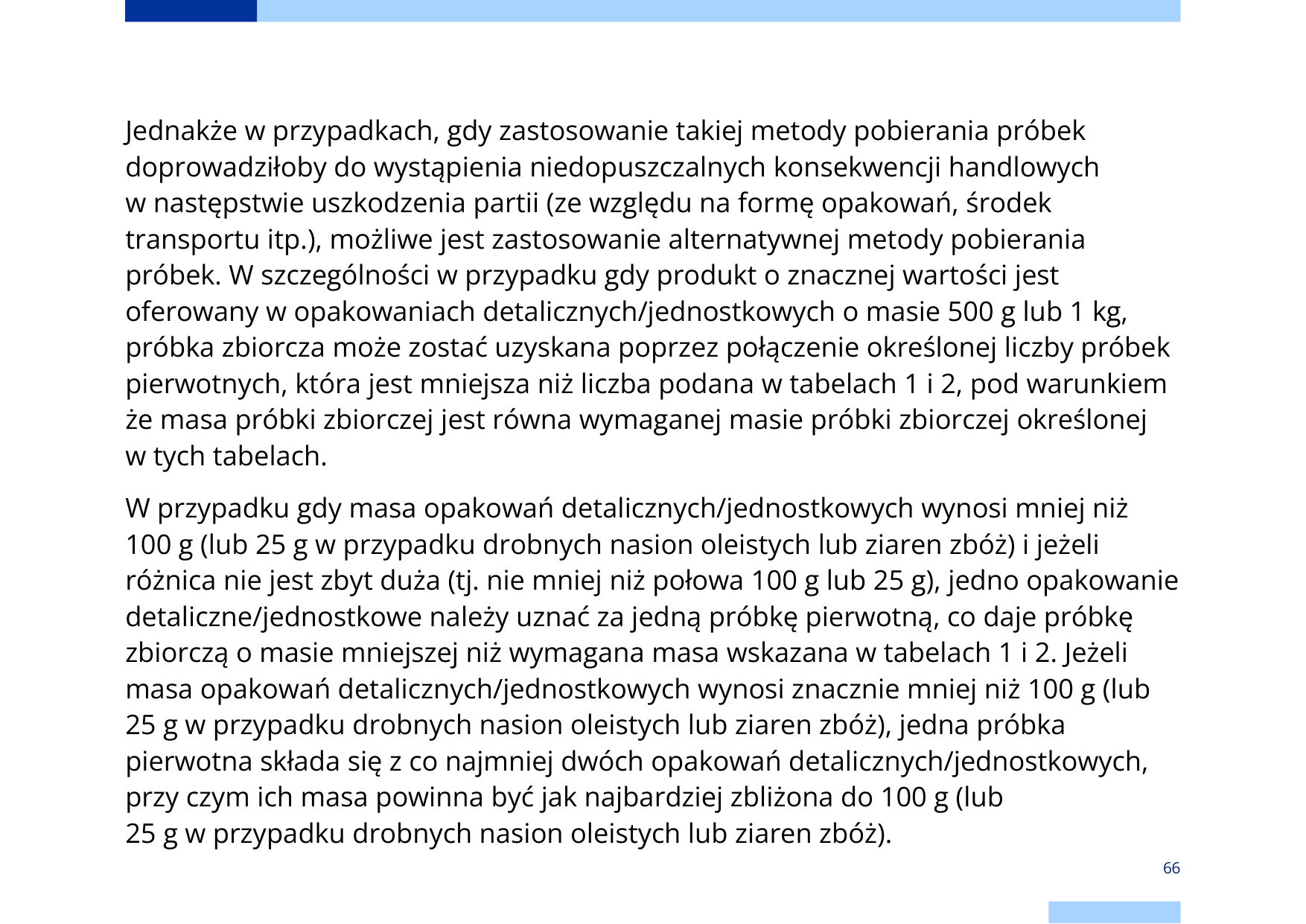

#
Jednakże w przypadkach, gdy zastosowanie takiej metody pobierania próbek doprowadziłoby do wystąpienia niedopuszczalnych konsekwencji handlowych w następstwie uszkodzenia partii (ze względu na formę opakowań, środek transportu itp.), możliwe jest zastosowanie alternatywnej metody pobierania próbek. W szczególności w przypadku gdy produkt o znacznej wartości jest oferowany w opakowaniach detalicznych/jednostkowych o masie 500 g lub 1 kg, próbka zbiorcza może zostać uzyskana poprzez połączenie określonej liczby próbek pierwotnych, która jest mniejsza niż liczba podana w tabelach 1 i 2, pod warunkiem że masa próbki zbiorczej jest równa wymaganej masie próbki zbiorczej określonej w tych tabelach.
W przypadku gdy masa opakowań detalicznych/jednostkowych wynosi mniej niż 100 g (lub 25 g w przypadku drobnych nasion oleistych lub ziaren zbóż) i jeżeli różnica nie jest zbyt duża (tj. nie mniej niż połowa 100 g lub 25 g), jedno opakowanie detaliczne/jednostkowe należy uznać za jedną próbkę pierwotną, co daje próbkę zbiorczą o masie mniejszej niż wymagana masa wskazana w tabelach 1 i 2. Jeżeli masa opakowań detalicznych/jednostkowych wynosi znacznie mniej niż 100 g (lub 25 g w przypadku drobnych nasion oleistych lub ziaren zbóż), jedna próbka pierwotna składa się z co najmniej dwóch opakowań detalicznych/jednostkowych, przy czym ich masa powinna być jak najbardziej zbliżona do 100 g (lub 25 g w przypadku drobnych nasion oleistych lub ziaren zbóż).
66